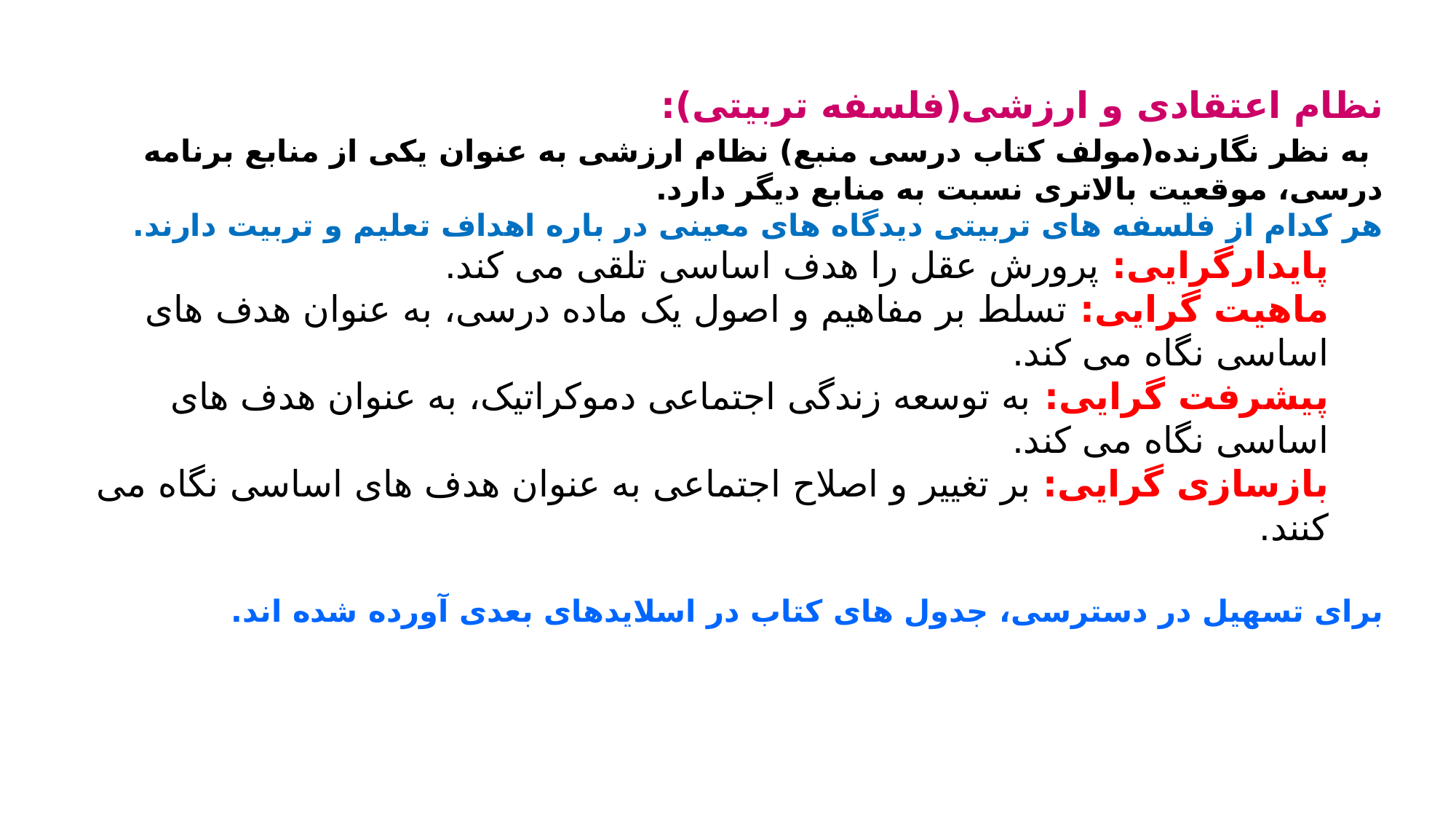

نظام اعتقادی و ارزشی(فلسفه تربیتی):
 به نظر نگارنده(مولف کتاب درسی منبع) نظام ارزشی به عنوان یکی از منابع برنامه درسی، موقعیت بالاتری نسبت به منابع دیگر دارد.
هر کدام از فلسفه های تربیتی دیدگاه های معینی در باره اهداف تعلیم و تربیت دارند.
پایدارگرایی: پرورش عقل را هدف اساسی تلقی می کند.
ماهیت گرایی: تسلط بر مفاهیم و اصول یک ماده درسی، به عنوان هدف های اساسی نگاه می کند.
پیشرفت گرایی: به توسعه زندگی اجتماعی دموکراتیک، به عنوان هدف های اساسی نگاه می کند.
بازسازی گرایی: بر تغییر و اصلاح اجتماعی به عنوان هدف های اساسی نگاه می کنند.

برای تسهیل در دسترسی، جدول های کتاب در اسلایدهای بعدی آورده شده اند.